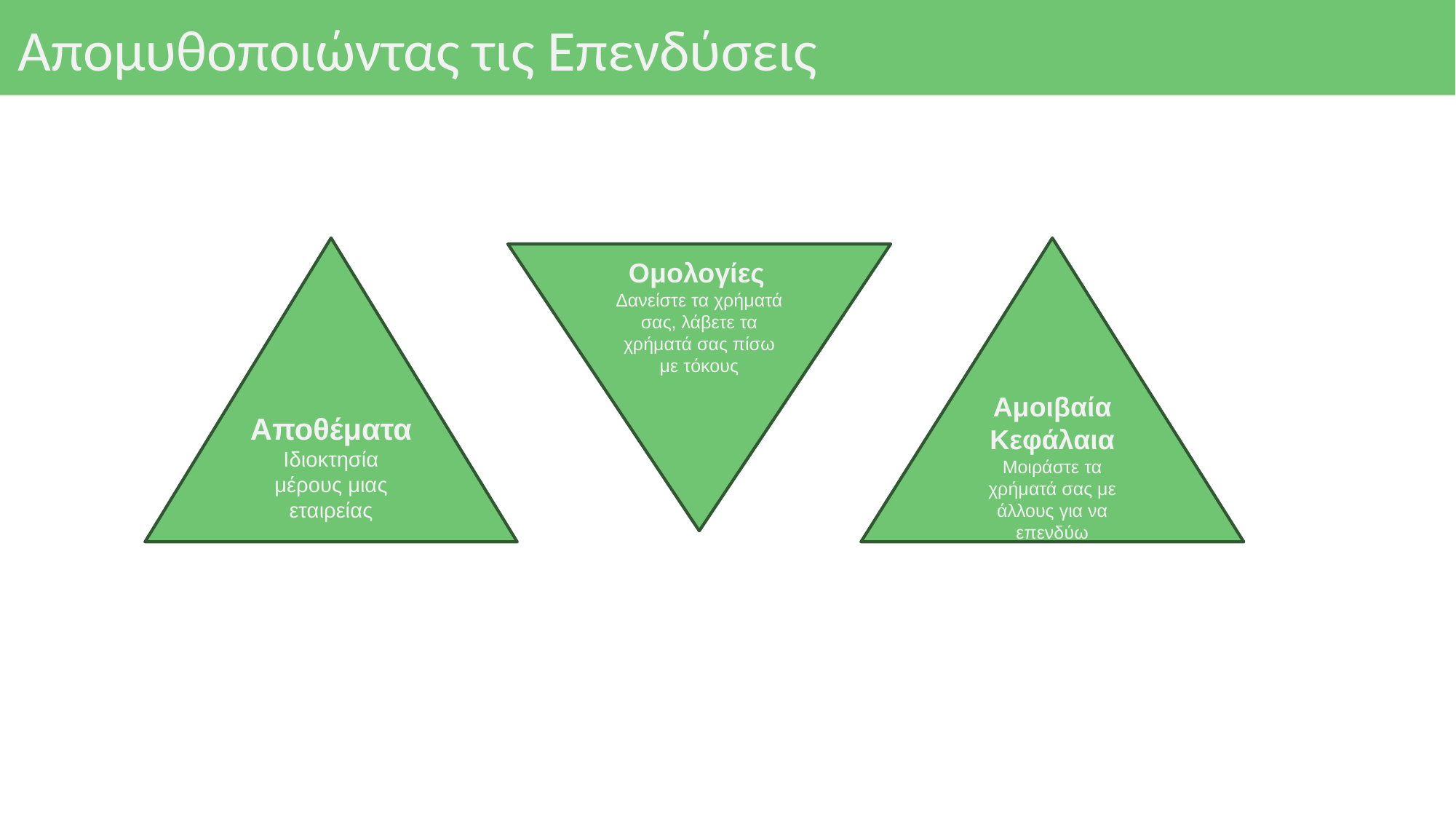

# Απομυθοποιώντας τις Επενδύσεις
Αποθέματα
Ιδιοκτησία μέρους μιας εταιρείας
Αμοιβαία Κεφάλαια
Μοιράστε τα χρήματά σας με άλλους για να επενδύω
Ομολογίες
Δανείστε τα χρήματά σας, λάβετε τα χρήματά σας πίσω με τόκους